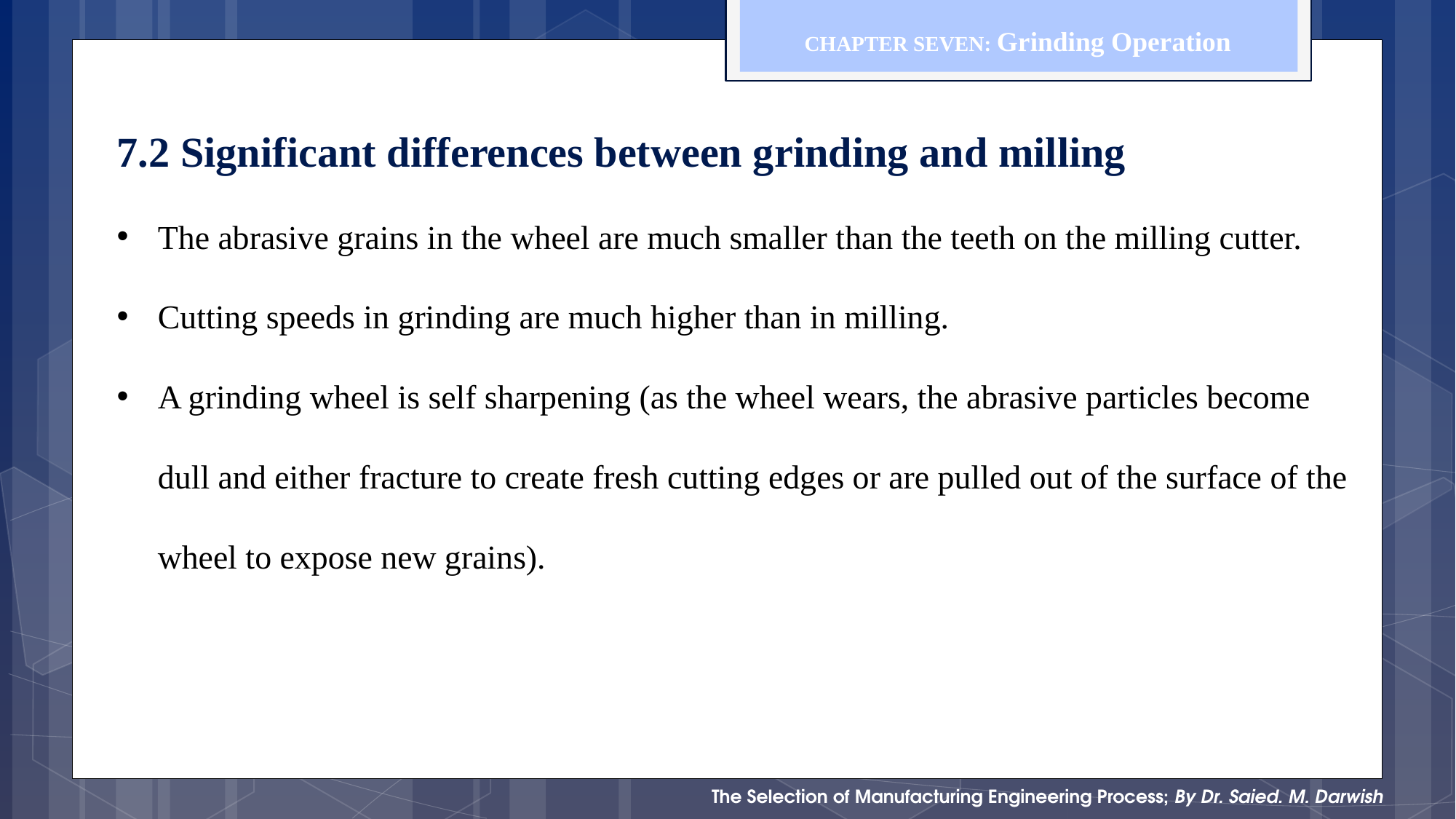

CHAPTER SEVEN: Grinding Operation
7.2 Significant differences between grinding and milling
The abrasive grains in the wheel are much smaller than the teeth on the milling cutter.
Cutting speeds in grinding are much higher than in milling.
A grinding wheel is self sharpening (as the wheel wears, the abrasive particles become dull and either fracture to create fresh cutting edges or are pulled out of the surface of the wheel to expose new grains).